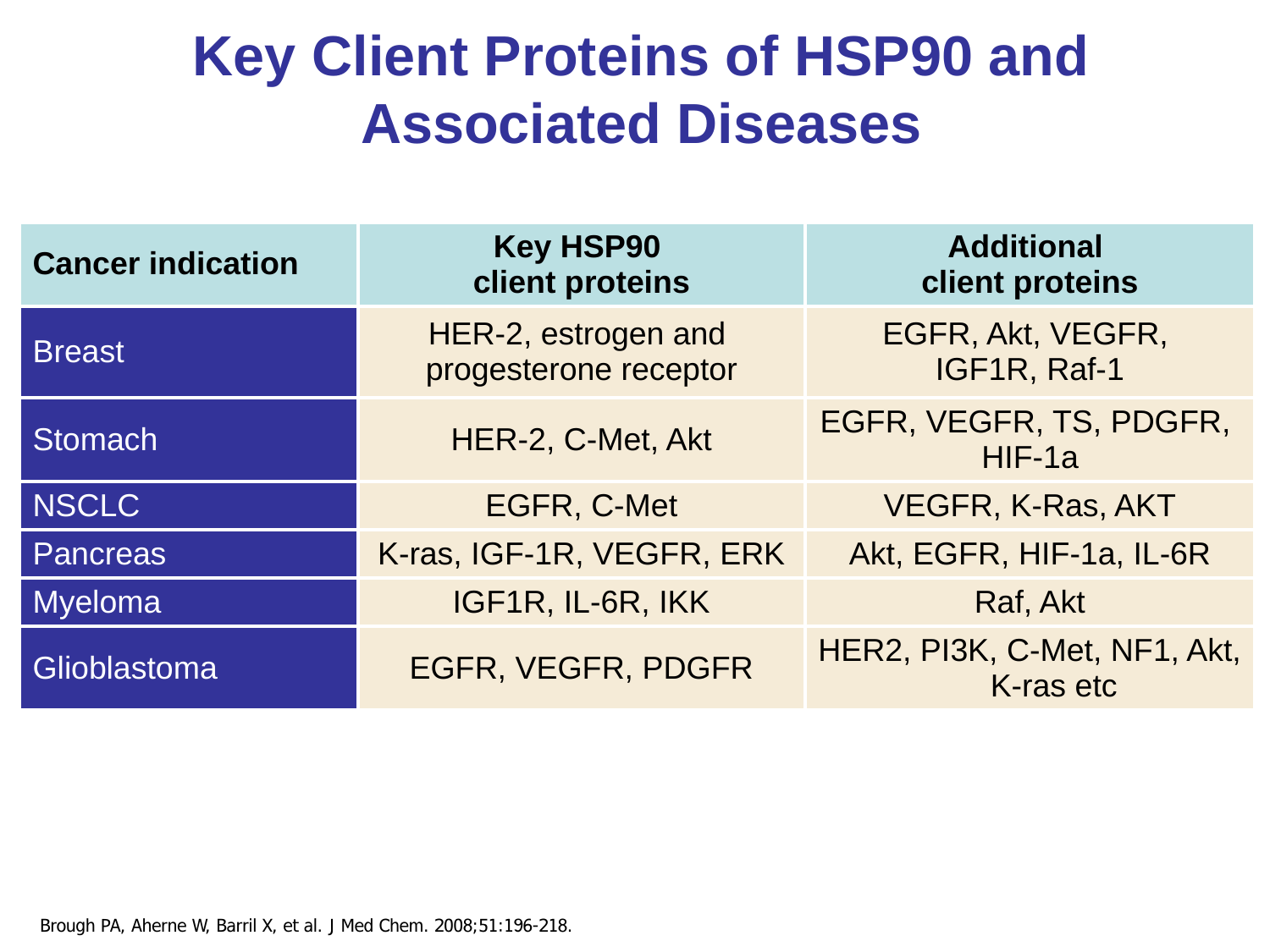

Key Client Proteins of HSP90 and Associated Diseases
| Cancer indication | Key HSP90 client proteins | Additional client proteins |
| --- | --- | --- |
| Breast | HER-2, estrogen and progesterone receptor | EGFR, Akt, VEGFR, IGF1R, Raf-1 |
| Stomach | HER-2, C-Met, Akt | EGFR, VEGFR, TS, PDGFR, HIF-1a |
| NSCLC | EGFR, C-Met | VEGFR, K-Ras, AKT |
| Pancreas | K-ras, IGF-1R, VEGFR, ERK | Akt, EGFR, HIF-1a, IL-6R |
| Myeloma | IGF1R, IL-6R, IKK | Raf, Akt |
| Glioblastoma | EGFR, VEGFR, PDGFR | HER2, PI3K, C-Met, NF1, Akt, K-ras etc |
Brough PA, Aherne W, Barril X, et al. J Med Chem. 2008;51:196-218.